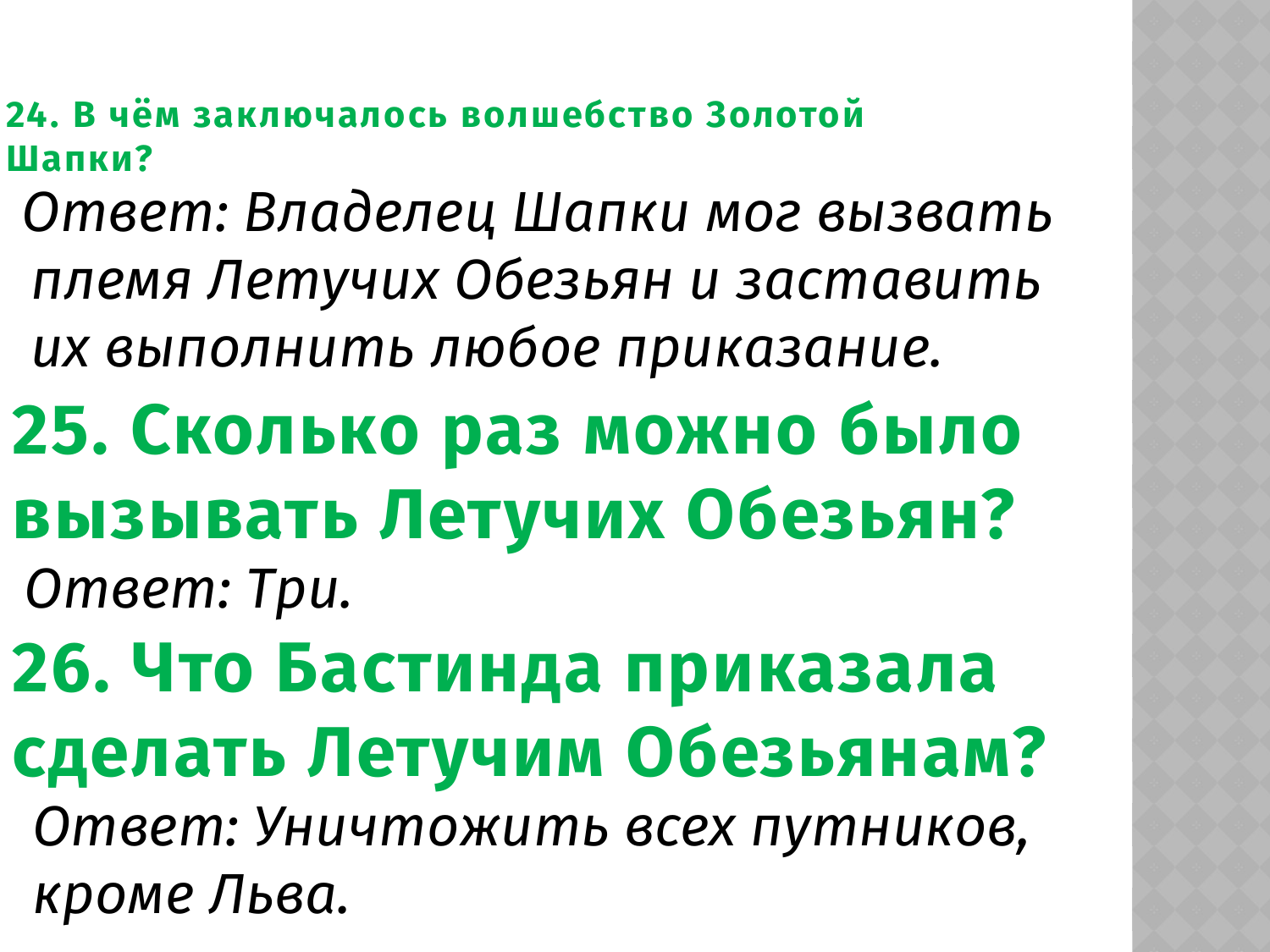

# 24. В чём заключалось волшебство Золотой Шапки?
  Ответ: Владелец Шапки мог вызвать племя Летучих Обезьян и заставить их выполнить любое приказание.
25. Сколько раз можно было вызывать Летучих Обезьян?
Ответ: Три.
26. Что Бастинда приказала сделать Летучим Обезьянам?

Ответ: Уничтожить всех путников, кроме Льва.